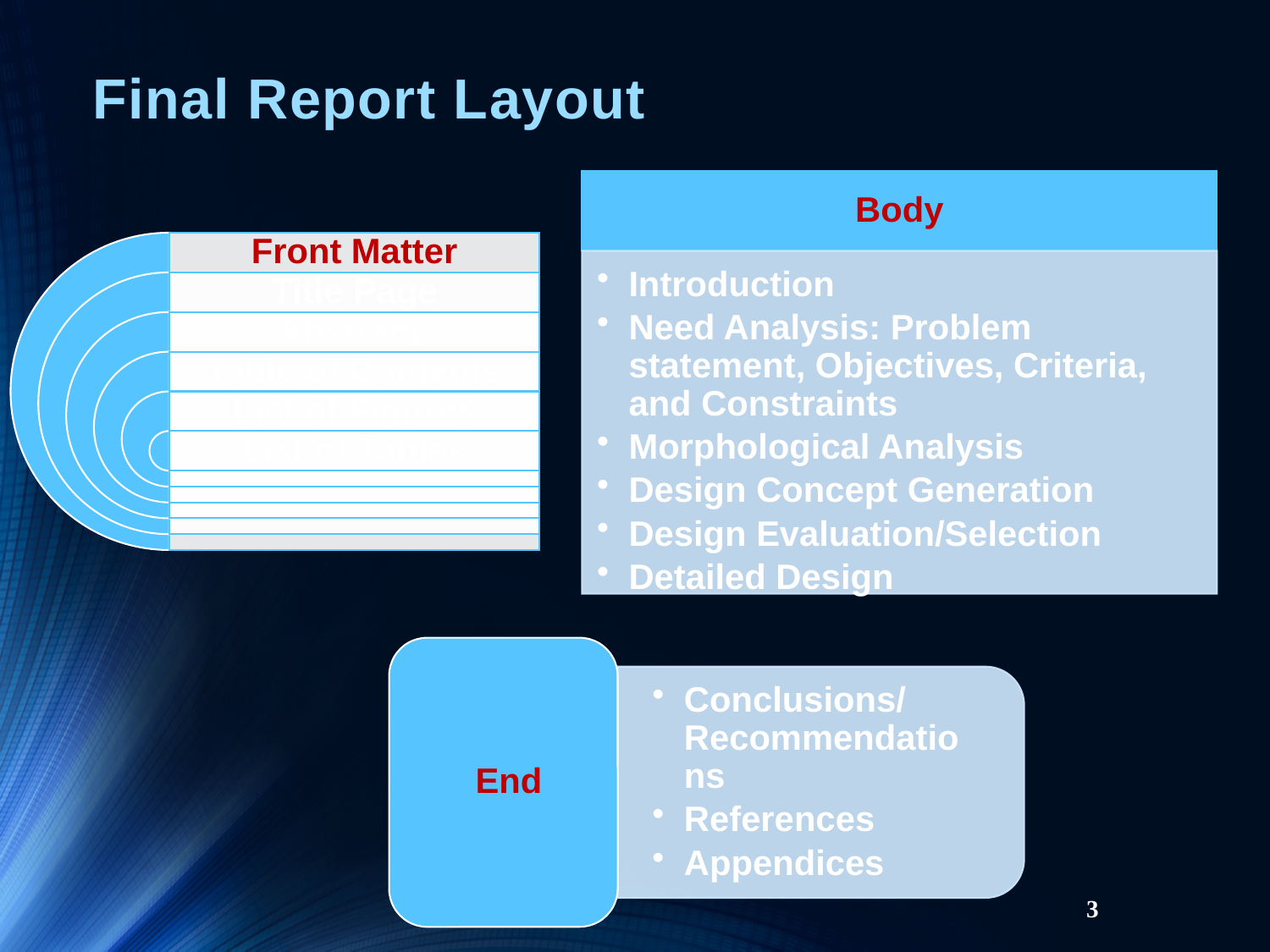

# Final Report Layout
Front Matter
Title Page
Abstract
Table of Contents
List of Figures
List of Tables
Body
Introduction
Need Analysis: Problem statement, Objectives, Criteria, and Constraints
Morphological Analysis
Design Concept Generation
Design Evaluation/Selection
Detailed Design
Conclusions/
Recommendations
References
Appendices
End
3